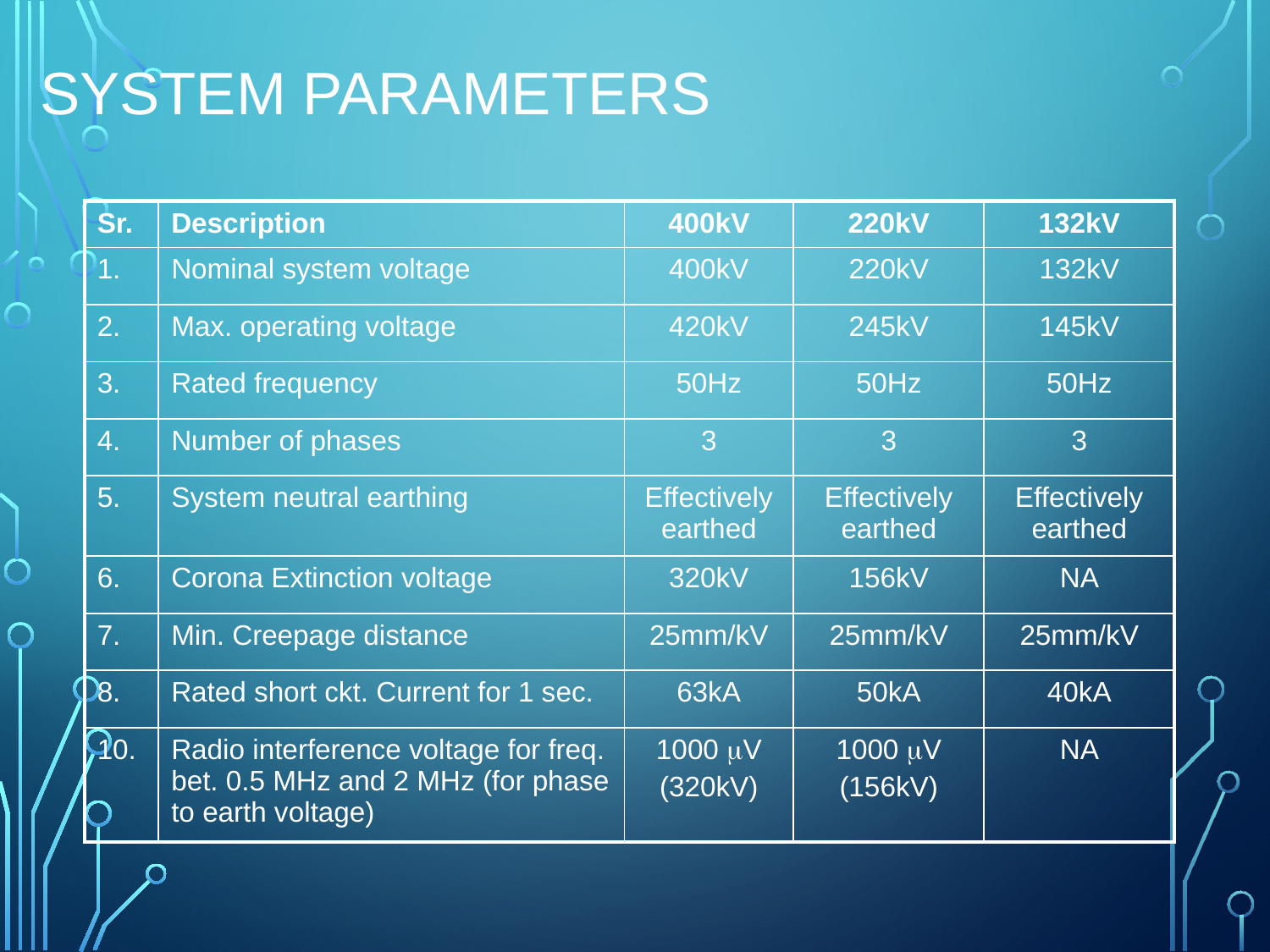

# System parameters
| Sr. | Description | 400kV | 220kV | 132kV |
| --- | --- | --- | --- | --- |
| 1. | Nominal system voltage | 400kV | 220kV | 132kV |
| 2. | Max. operating voltage | 420kV | 245kV | 145kV |
| 3. | Rated frequency | 50Hz | 50Hz | 50Hz |
| 4. | Number of phases | 3 | 3 | 3 |
| 5. | System neutral earthing | Effectively earthed | Effectively earthed | Effectively earthed |
| 6. | Corona Extinction voltage | 320kV | 156kV | NA |
| 7. | Min. Creepage distance | 25mm/kV | 25mm/kV | 25mm/kV |
| 8. | Rated short ckt. Current for 1 sec. | 63kA | 50kA | 40kA |
| 10. | Radio interference voltage for freq. bet. 0.5 MHz and 2 MHz (for phase to earth voltage) | 1000 μV (320kV) | 1000 μV (156kV) | NA |